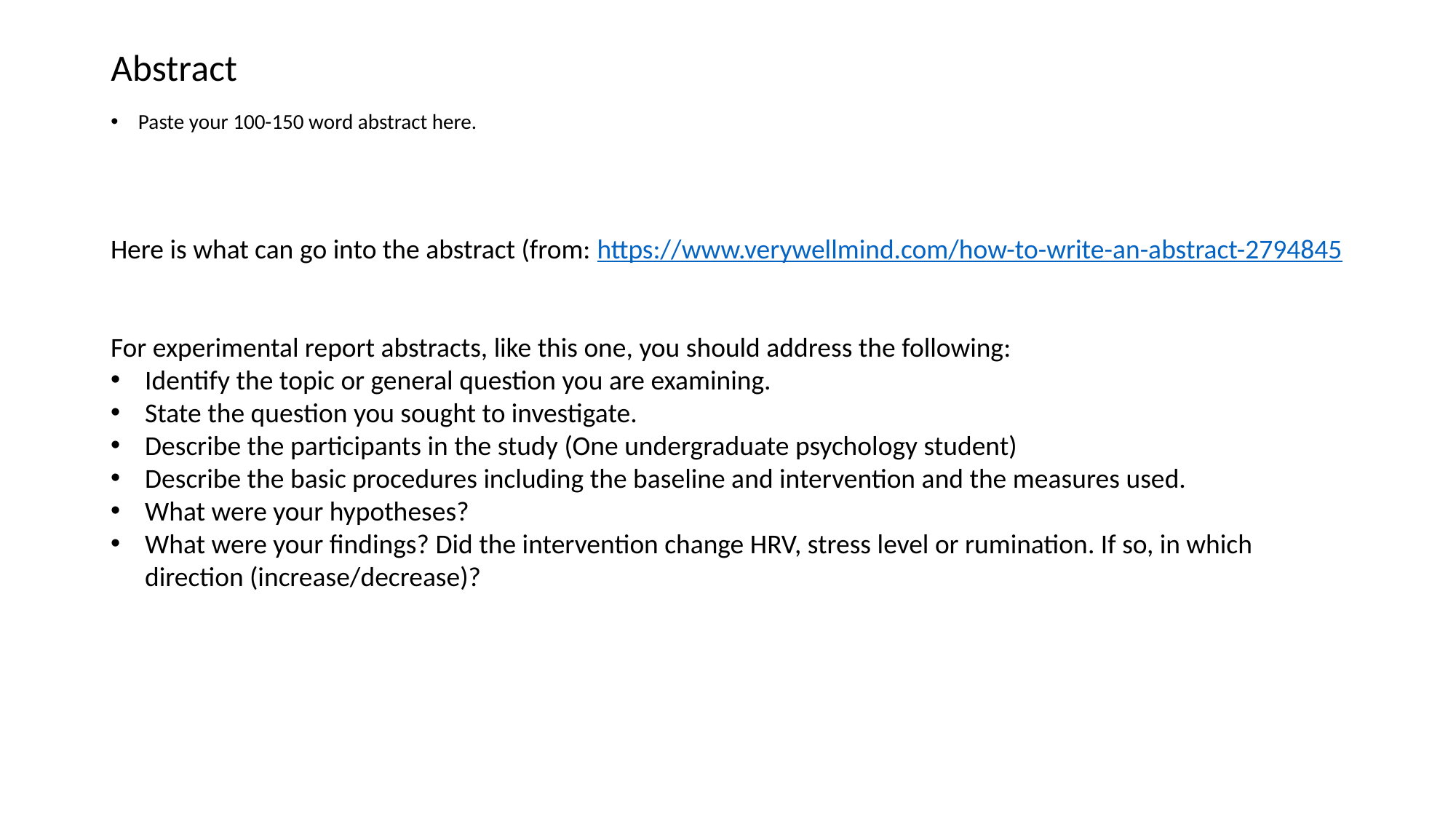

# Abstract
Paste your 100-150 word abstract here.
Here is what can go into the abstract (from: https://www.verywellmind.com/how-to-write-an-abstract-2794845

For experimental report abstracts, like this one, you should address the following:
Identify the topic or general question you are examining.
State the question you sought to investigate.
Describe the participants in the study (One undergraduate psychology student)
Describe the basic procedures including the baseline and intervention and the measures used.
What were your hypotheses?
What were your findings? Did the intervention change HRV, stress level or rumination. If so, in which direction (increase/decrease)?